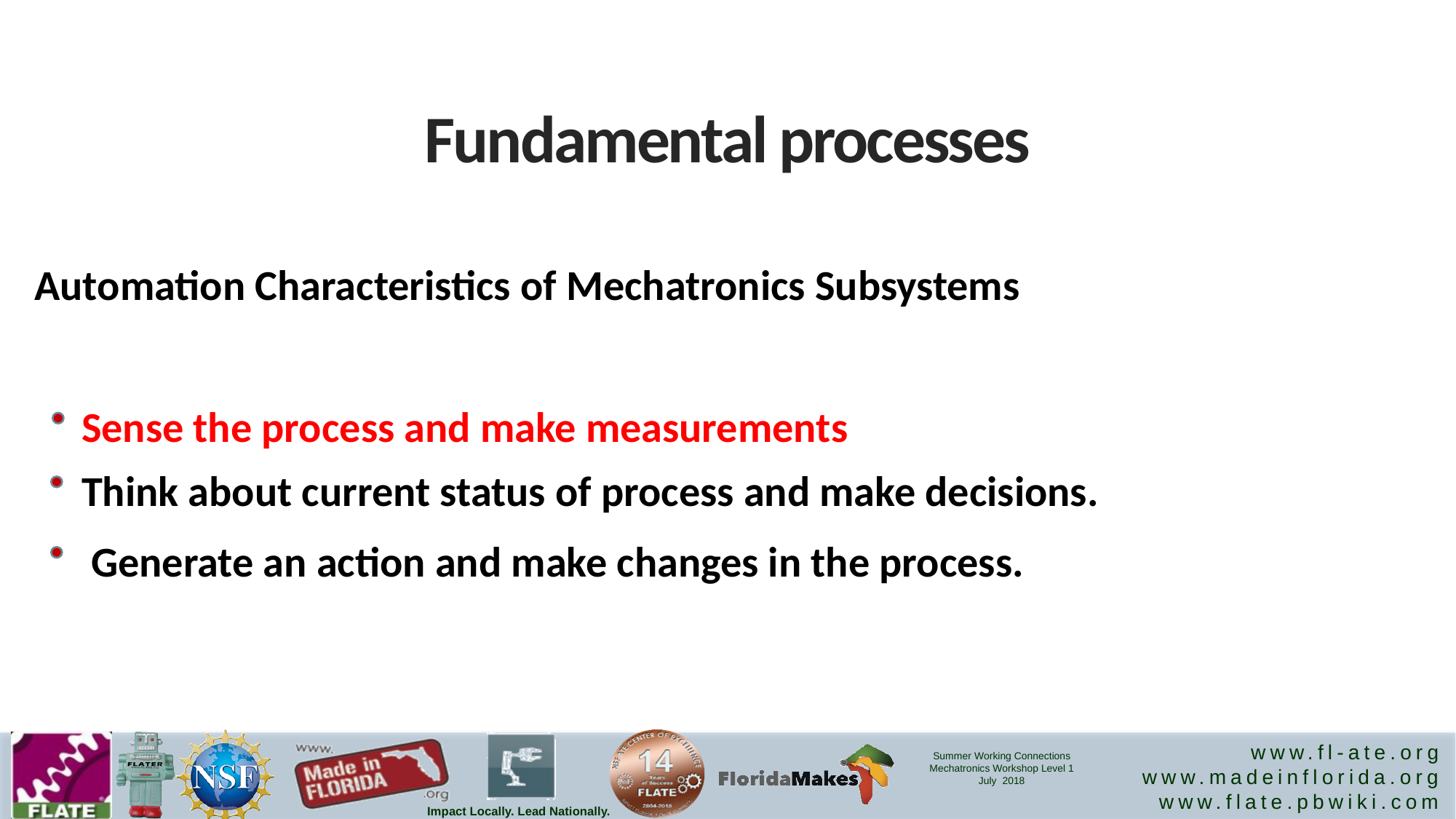

# Fundamental processes

Automation Characteristics of Mechatronics Subsystems
Sense the process and make measurements

Think about current status of process and make decisions.

 Generate an action and make changes in the process.